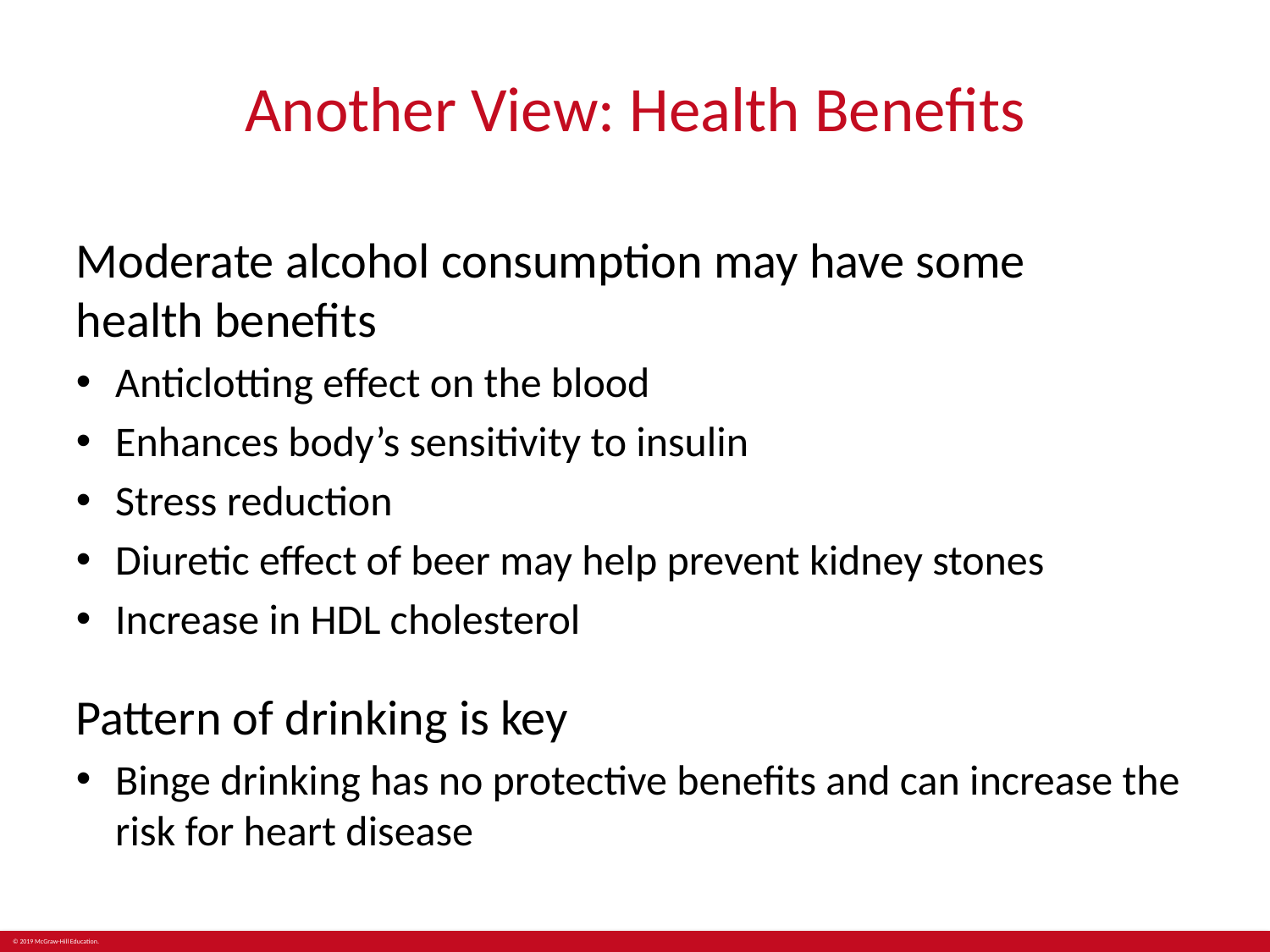

# Another View: Health Benefits
Moderate alcohol consumption may have some
health benefits
Anticlotting effect on the blood
Enhances body’s sensitivity to insulin
Stress reduction
Diuretic effect of beer may help prevent kidney stones
Increase in HDL cholesterol
Pattern of drinking is key
Binge drinking has no protective benefits and can increase the risk for heart disease